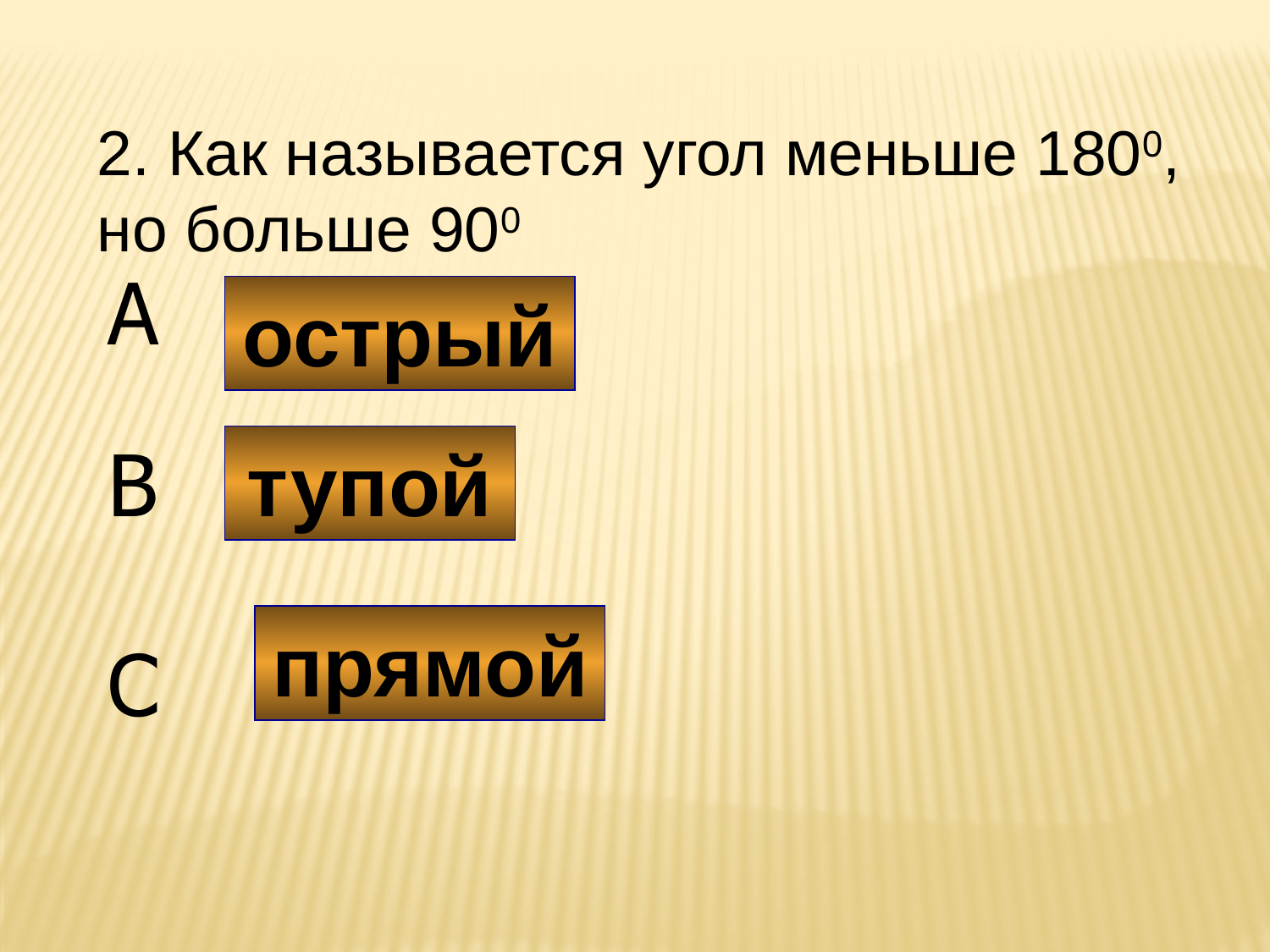

2. Как называется угол меньше 1800, но больше 900
A
острый
B
тупой
прямой
C